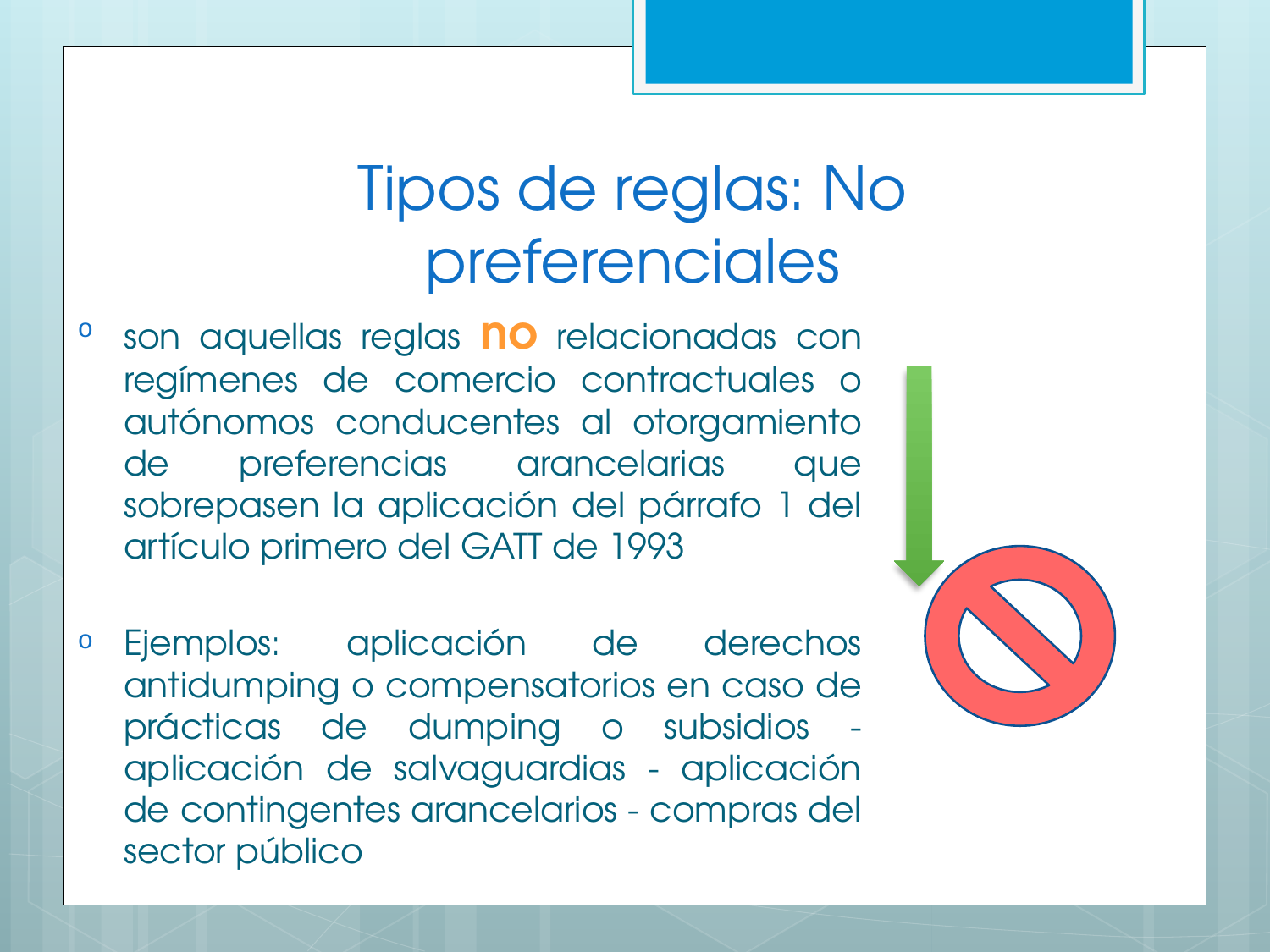

# Tipos de reglas: No preferenciales
son aquellas reglas no relacionadas con regímenes de comercio contractuales o autónomos conducentes al otorgamiento de preferencias arancelarias que sobrepasen la aplicación del párrafo 1 del artículo primero del GATT de 1993

Ejemplos: aplicación de derechos antidumping o compensatorios en caso de prácticas de dumping o subsidios - aplicación de salvaguardias - aplicación de contingentes arancelarios - compras del sector público